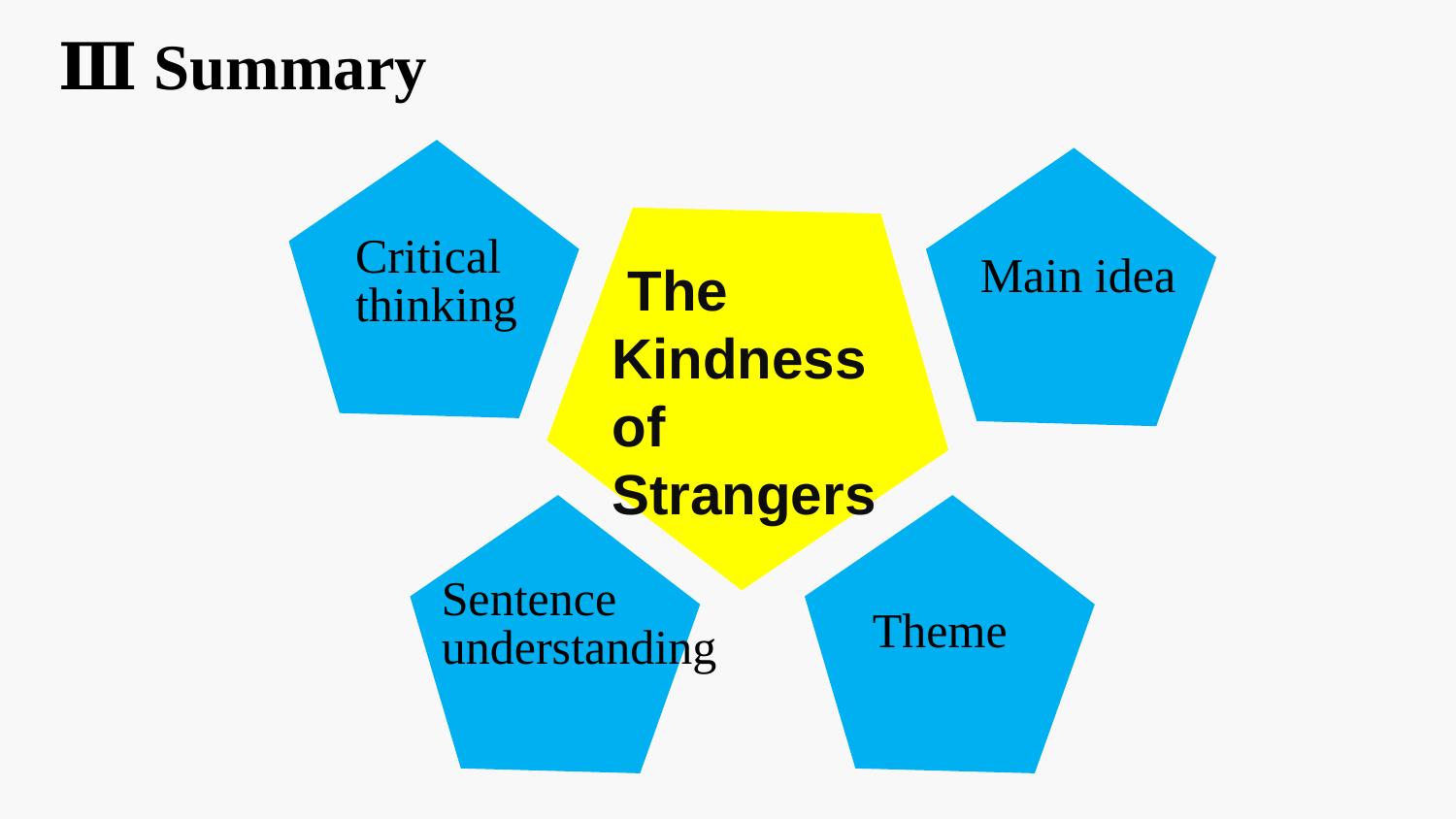

Ⅲ Summary

Critical
thinking

Main idea

 The Kindness of Strangers

Sentence  understanding

Theme